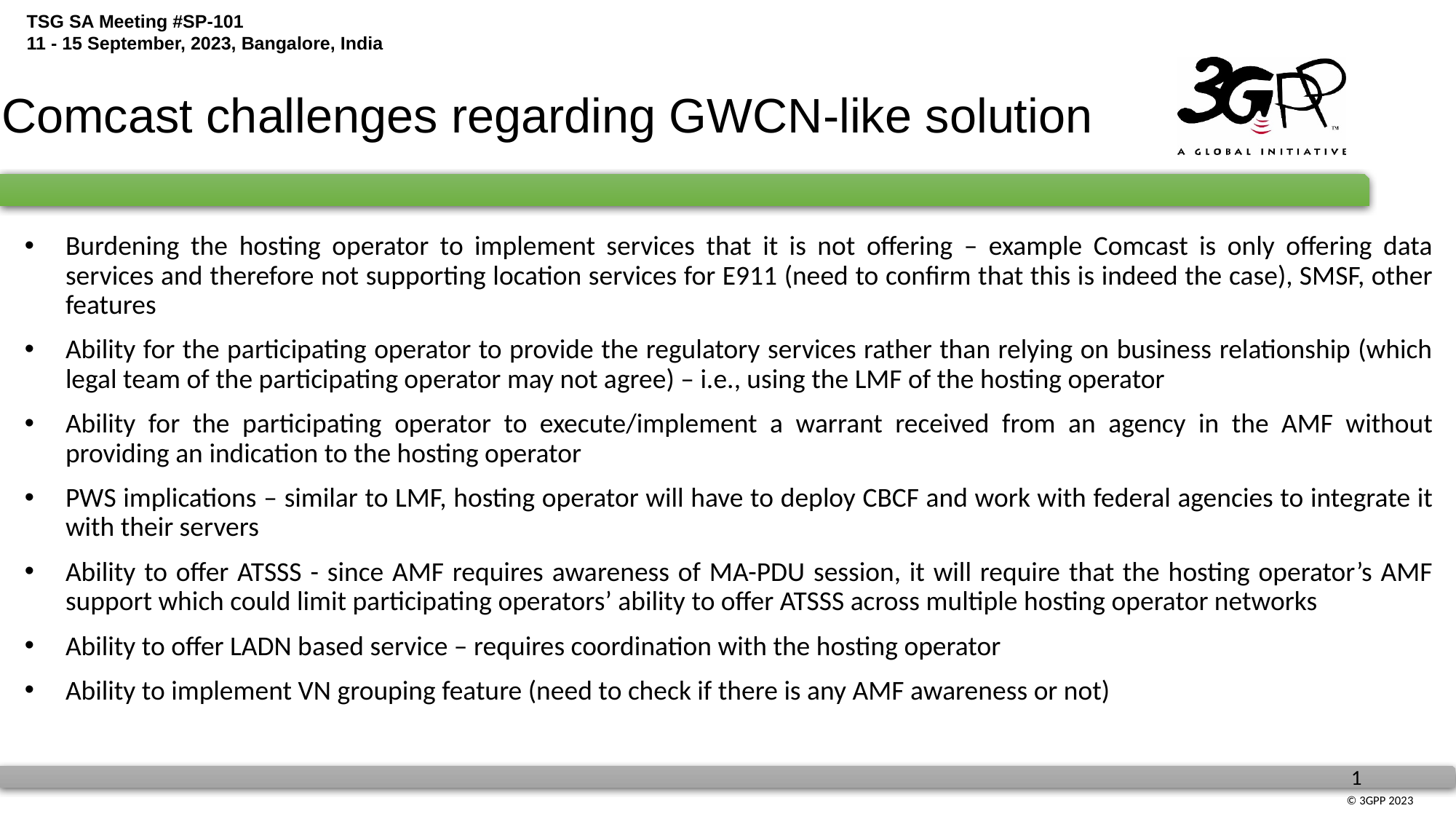

Comcast challenges regarding GWCN-like solution
Burdening the hosting operator to implement services that it is not offering – example Comcast is only offering data services and therefore not supporting location services for E911 (need to confirm that this is indeed the case), SMSF, other features
Ability for the participating operator to provide the regulatory services rather than relying on business relationship (which legal team of the participating operator may not agree) – i.e., using the LMF of the hosting operator
Ability for the participating operator to execute/implement a warrant received from an agency in the AMF without providing an indication to the hosting operator
PWS implications – similar to LMF, hosting operator will have to deploy CBCF and work with federal agencies to integrate it with their servers
Ability to offer ATSSS - since AMF requires awareness of MA-PDU session, it will require that the hosting operator’s AMF support which could limit participating operators’ ability to offer ATSSS across multiple hosting operator networks
Ability to offer LADN based service – requires coordination with the hosting operator
Ability to implement VN grouping feature (need to check if there is any AMF awareness or not)